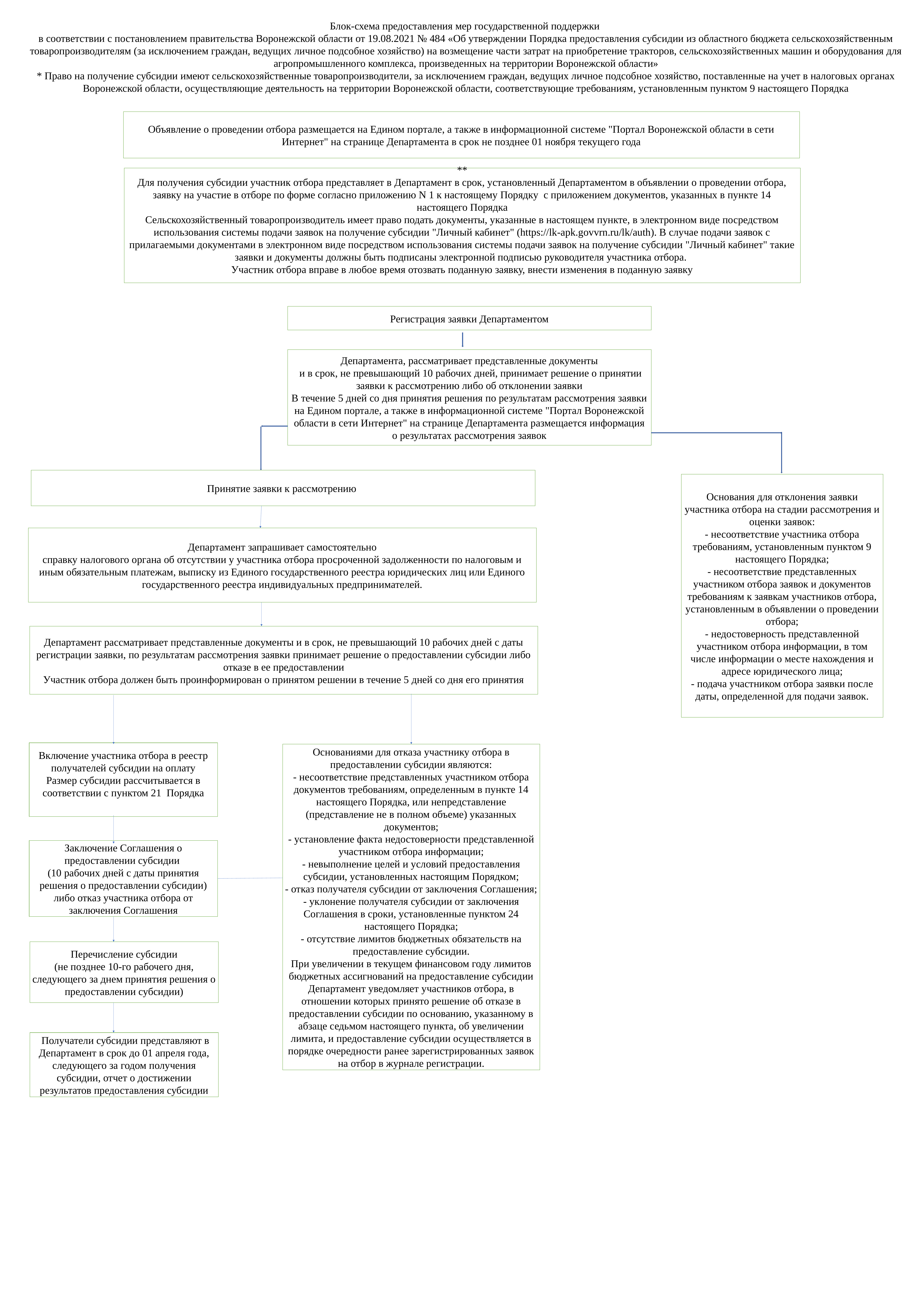

Блок-схема предоставления мер государственной поддержки
в соответствии с постановлением правительства Воронежской области от 19.08.2021 № 484 «Об утверждении Порядка предоставления субсидии из областного бюджета сельскохозяйственным товаропроизводителям (за исключением граждан, ведущих личное подсобное хозяйство) на возмещение части затрат на приобретение тракторов, сельскохозяйственных машин и оборудования для агропромышленного комплекса, произведенных на территории Воронежской области»
* Право на получение субсидии имеют сельскохозяйственные товаропроизводители, за исключением граждан, ведущих личное подсобное хозяйство, поставленные на учет в налоговых органах Воронежской области, осуществляющие деятельность на территории Воронежской области, соответствующие требованиям, установленным пунктом 9 настоящего Порядка

Объявление о проведении отбора размещается на Едином портале, а также в информационной системе "Портал Воронежской области в сети Интернет" на странице Департамента в срок не позднее 01 ноября текущего года
**
Для получения субсидии участник отбора представляет в Департамент в срок, установленный Департаментом в объявлении о проведении отбора, заявку на участие в отборе по форме согласно приложению N 1 к настоящему Порядку  с приложением документов, указанных в пункте 14 настоящего Порядка
Сельскохозяйственный товаропроизводитель имеет право подать документы, указанные в настоящем пункте, в электронном виде посредством использования системы подачи заявок на получение субсидии "Личный кабинет" (https://lk-apk.govvrn.ru/lk/auth). В случае подачи заявок с прилагаемыми документами в электронном виде посредством использования системы подачи заявок на получение субсидии "Личный кабинет" такие заявки и документы должны быть подписаны электронной подписью руководителя участника отбора.
Участник отбора вправе в любое время отозвать поданную заявку, внести изменения в поданную заявку

Регистрация заявки Департаментом

Департамента, рассматривает представленные документы
 и в срок, не превышающий 10 рабочих дней, принимает решение о принятии заявки к рассмотрению либо об отклонении заявки
В течение 5 дней со дня принятия решения по результатам рассмотрения заявки на Едином портале, а также в информационной системе "Портал Воронежской области в сети Интернет" на странице Департамента размещается информация о результатах рассмотрения заявок

Принятие заявки к рассмотрению
Основания для отклонения заявки участника отбора на стадии рассмотрения и оценки заявок:
- несоответствие участника отбора требованиям, установленным пунктом 9 настоящего Порядка;
- несоответствие представленных участником отбора заявок и документов требованиям к заявкам участников отбора, установленным в объявлении о проведении отбора;
- недостоверность представленной участником отбора информации, в том числе информации о месте нахождения и адресе юридического лица;
- подача участником отбора заявки после даты, определенной для подачи заявок.
Департамент запрашивает самостоятельно
справку налогового органа об отсутствии у участника отбора просроченной задолженности по налоговым и иным обязательным платежам, выписку из Единого государственного реестра юридических лиц или Единого государственного реестра индивидуальных предпринимателей.
Департамент рассматривает представленные документы и в срок, не превышающий 10 рабочих дней с даты регистрации заявки, по результатам рассмотрения заявки принимает решение о предоставлении субсидии либо отказе в ее предоставлении
Участник отбора должен быть проинформирован о принятом решении в течение 5 дней со дня его принятия
Включение участника отбора в реестр получателей субсидии на оплату
Размер субсидии рассчитывается в соответствии с пунктом 21  Порядка

Основаниями для отказа участнику отбора в предоставлении субсидии являются:
- несоответствие представленных участником отбора документов требованиям, определенным в пункте 14 настоящего Порядка, или непредставление (представление не в полном объеме) указанных документов;
- установление факта недостоверности представленной участником отбора информации;
- невыполнение целей и условий предоставления субсидии, установленных настоящим Порядком;
- отказ получателя субсидии от заключения Соглашения;
- уклонение получателя субсидии от заключения Соглашения в сроки, установленные пунктом 24 настоящего Порядка;
- отсутствие лимитов бюджетных обязательств на предоставление субсидии.
При увеличении в текущем финансовом году лимитов бюджетных ассигнований на предоставление субсидии Департамент уведомляет участников отбора, в отношении которых принято решение об отказе в предоставлении субсидии по основанию, указанному в абзаце седьмом настоящего пункта, об увеличении лимита, и предоставление субсидии осуществляется в порядке очередности ранее зарегистрированных заявок на отбор в журнале регистрации.

Заключение Соглашения о предоставлении субсидии
(10 рабочих дней с даты принятия решения о предоставлении субсидии) либо отказ участника отбора от заключения Соглашения

Перечисление субсидии
(не позднее 10-го рабочего дня, следующего за днем принятия решения о предоставлении субсидии)
 Получатели субсидии представляют в Департамент в срок до 01 апреля года, следующего за годом получения субсидии, отчет о достижении результатов предоставления субсидии